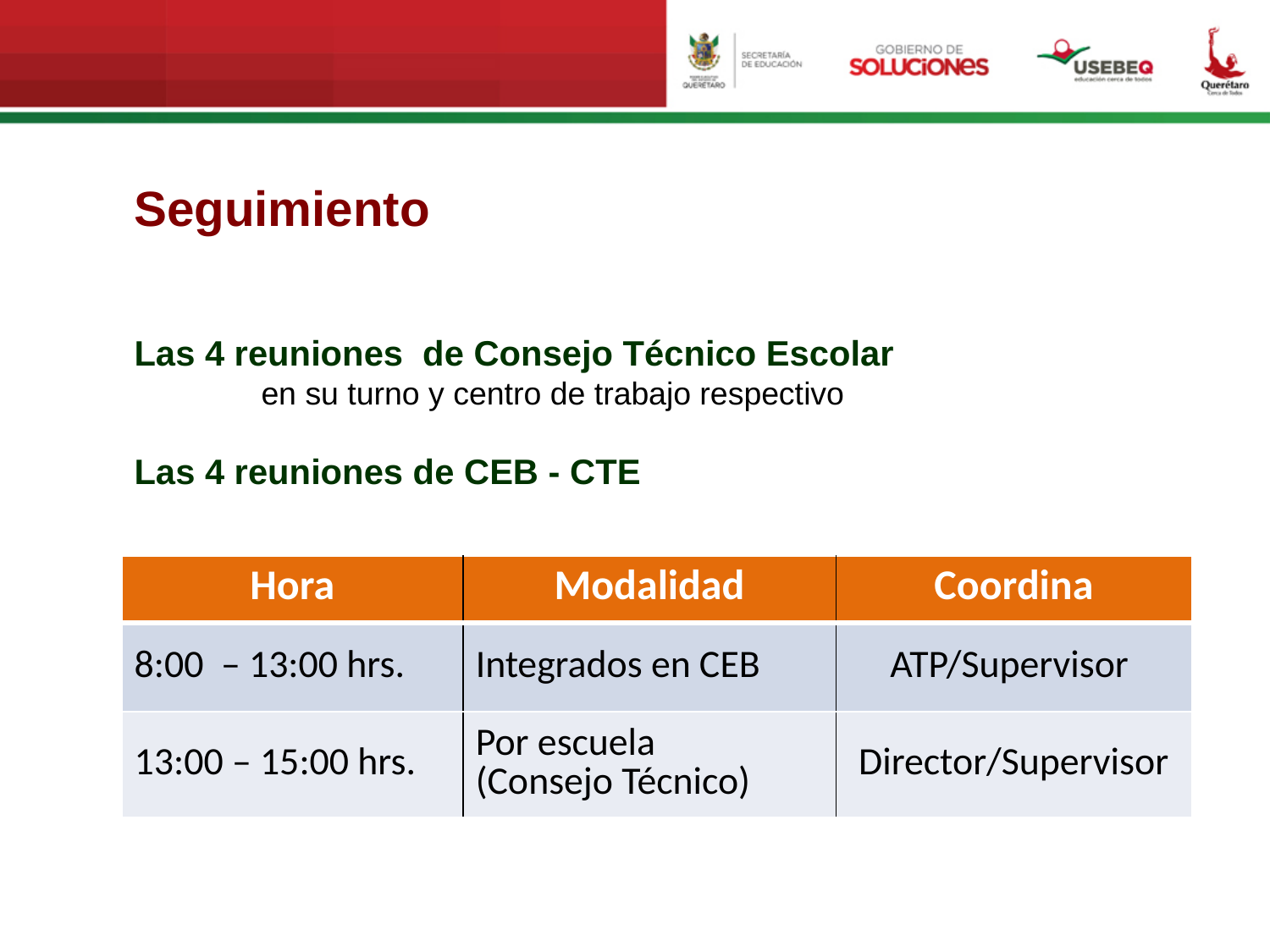

Seguimiento

Las 4 reuniones  de Consejo Técnico Escolar
	en su turno y centro de trabajo respectivo

Las 4 reuniones de CEB - CTE

| Hora | Modalidad | Coordina |
| --- | --- | --- |
| 8:00 – 13:00 hrs. | Integrados en CEB | ATP/Supervisor |
| 13:00 – 15:00 hrs. | Por escuela (Consejo Técnico) | Director/Supervisor |